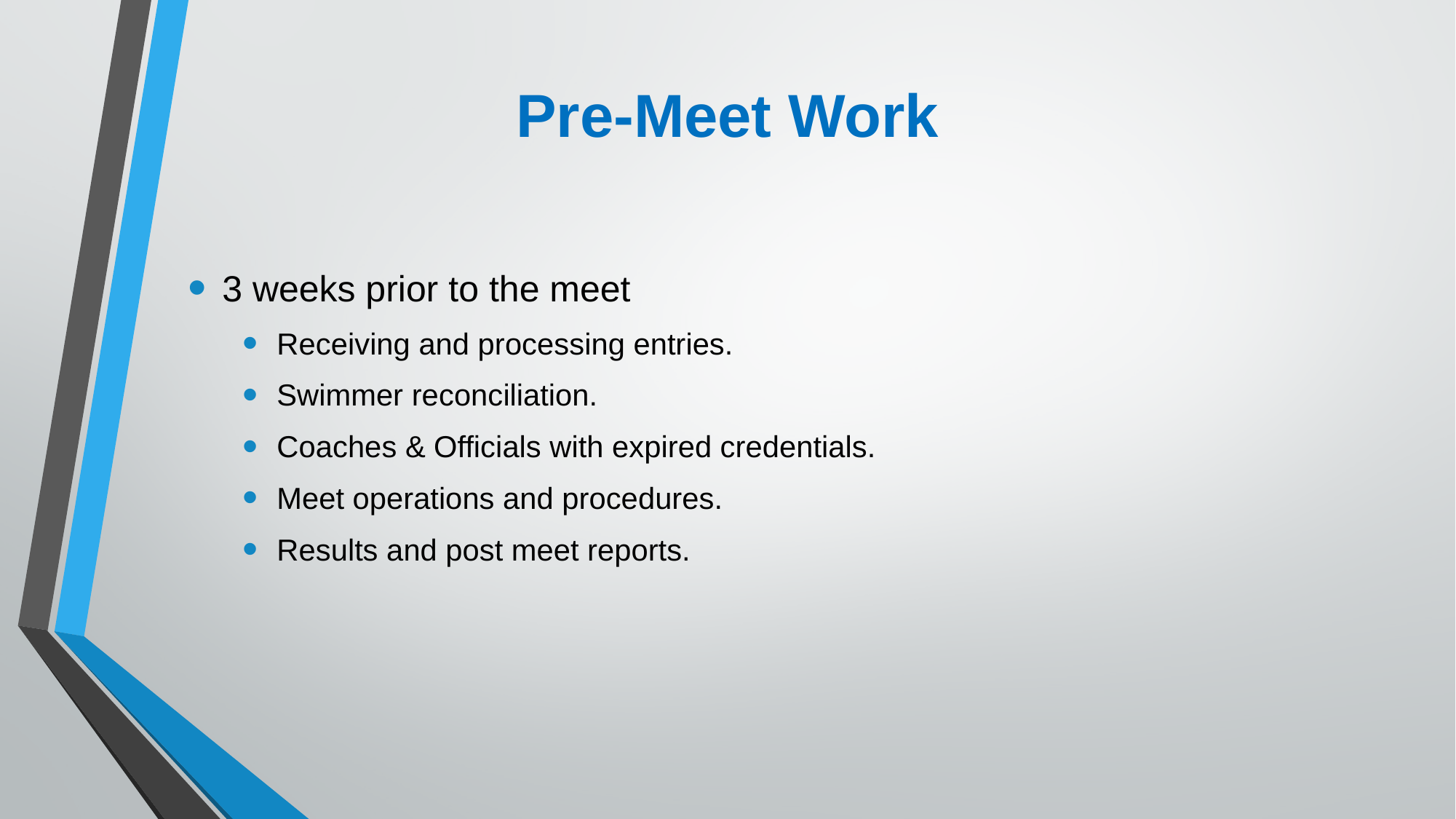

# Pre-Meet Work
3 weeks prior to the meet
Receiving and processing entries.
Swimmer reconciliation.
Coaches & Officials with expired credentials.
Meet operations and procedures.
Results and post meet reports.